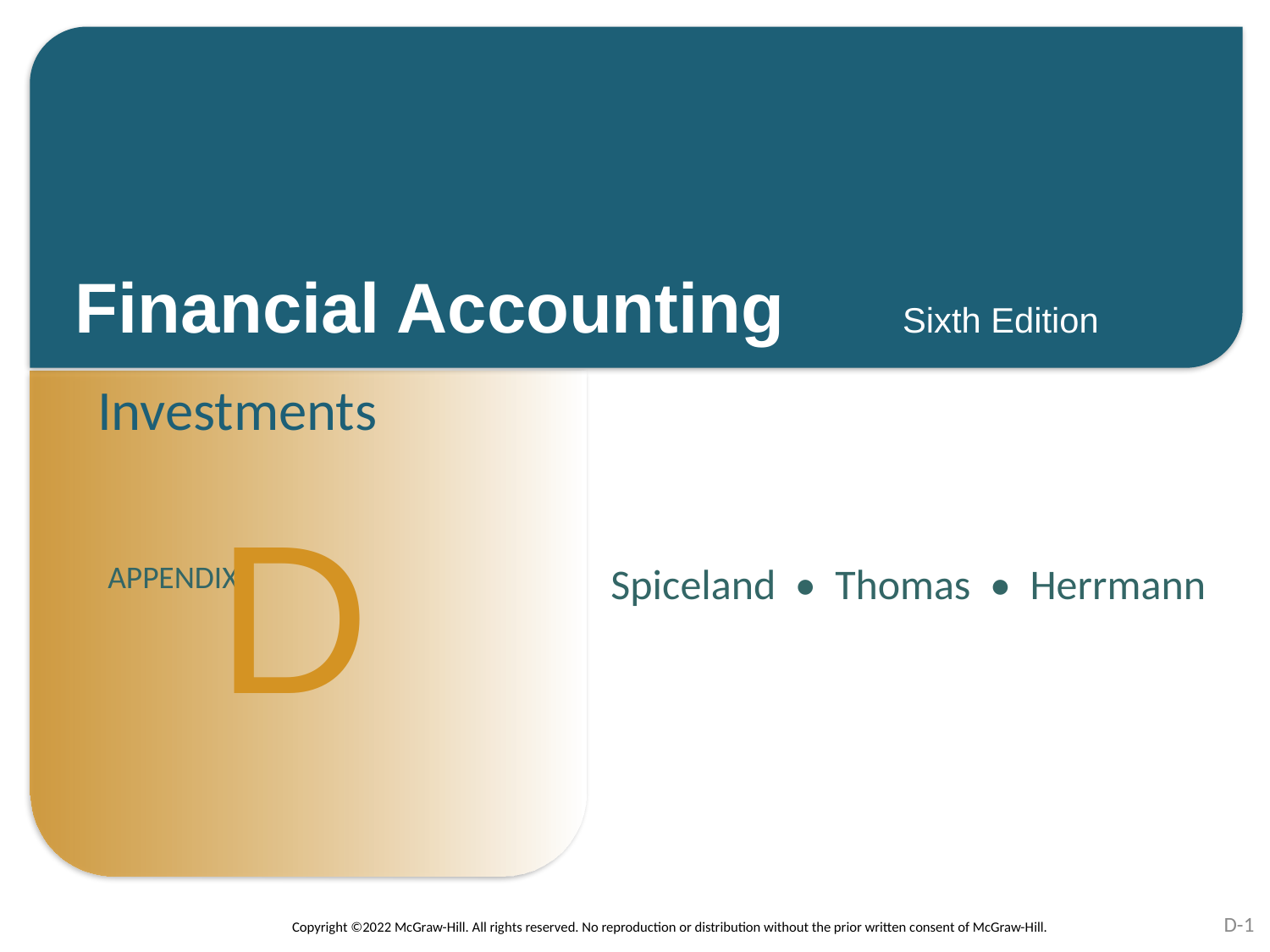

# Financial Accounting      Sixth Edition
Investments

D
APPENDIX
Spiceland  •  Thomas  •  Herrmann
D-1
Copyright ©2022 McGraw-Hill. All rights reserved. No reproduction or distribution without the prior written consent of McGraw-Hill.